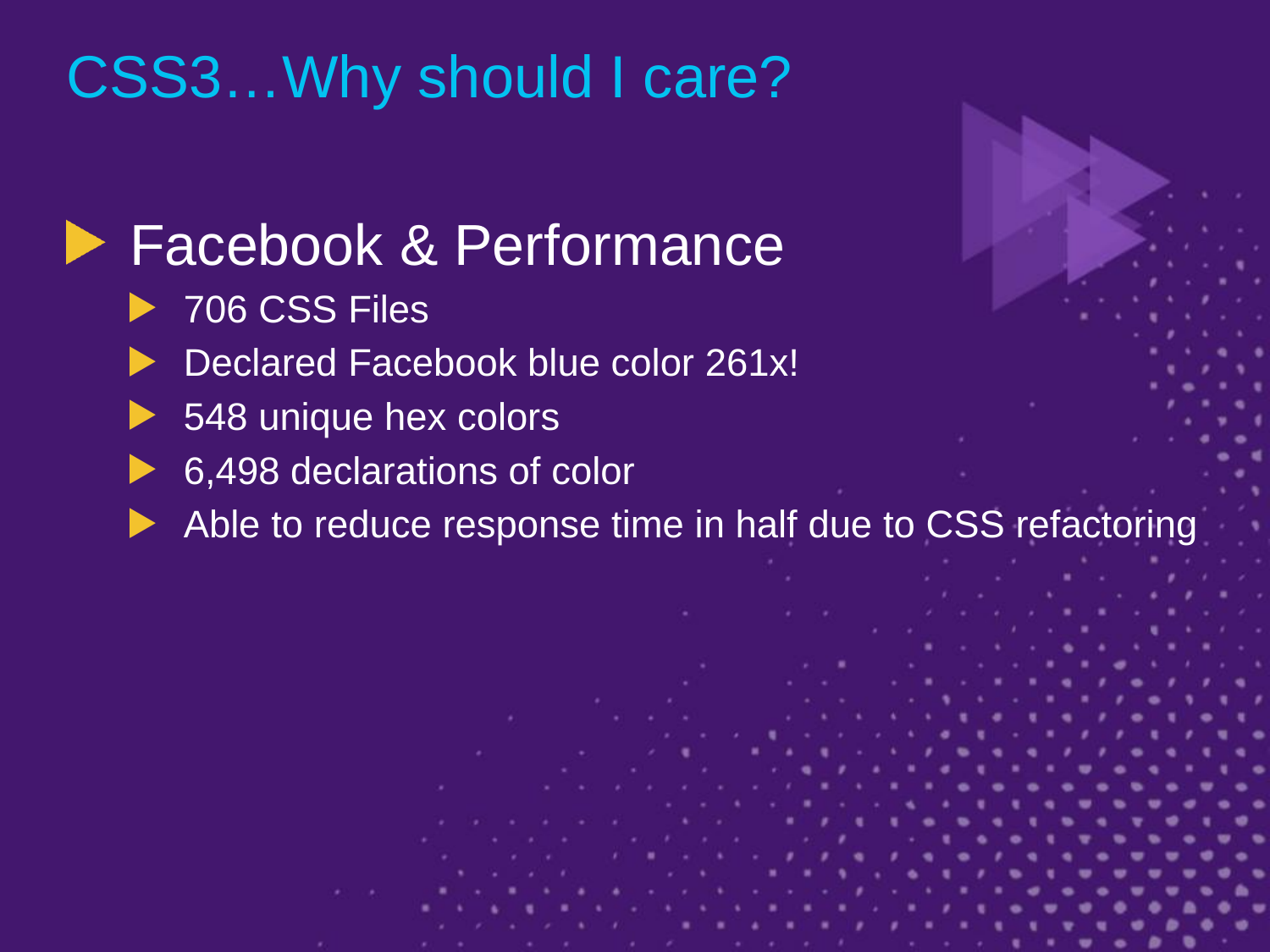

# CSS3…Why should I care?
Facebook & Performance
706 CSS Files
Declared Facebook blue color 261x!
548 unique hex colors
6,498 declarations of color
Able to reduce response time in half due to CSS refactoring